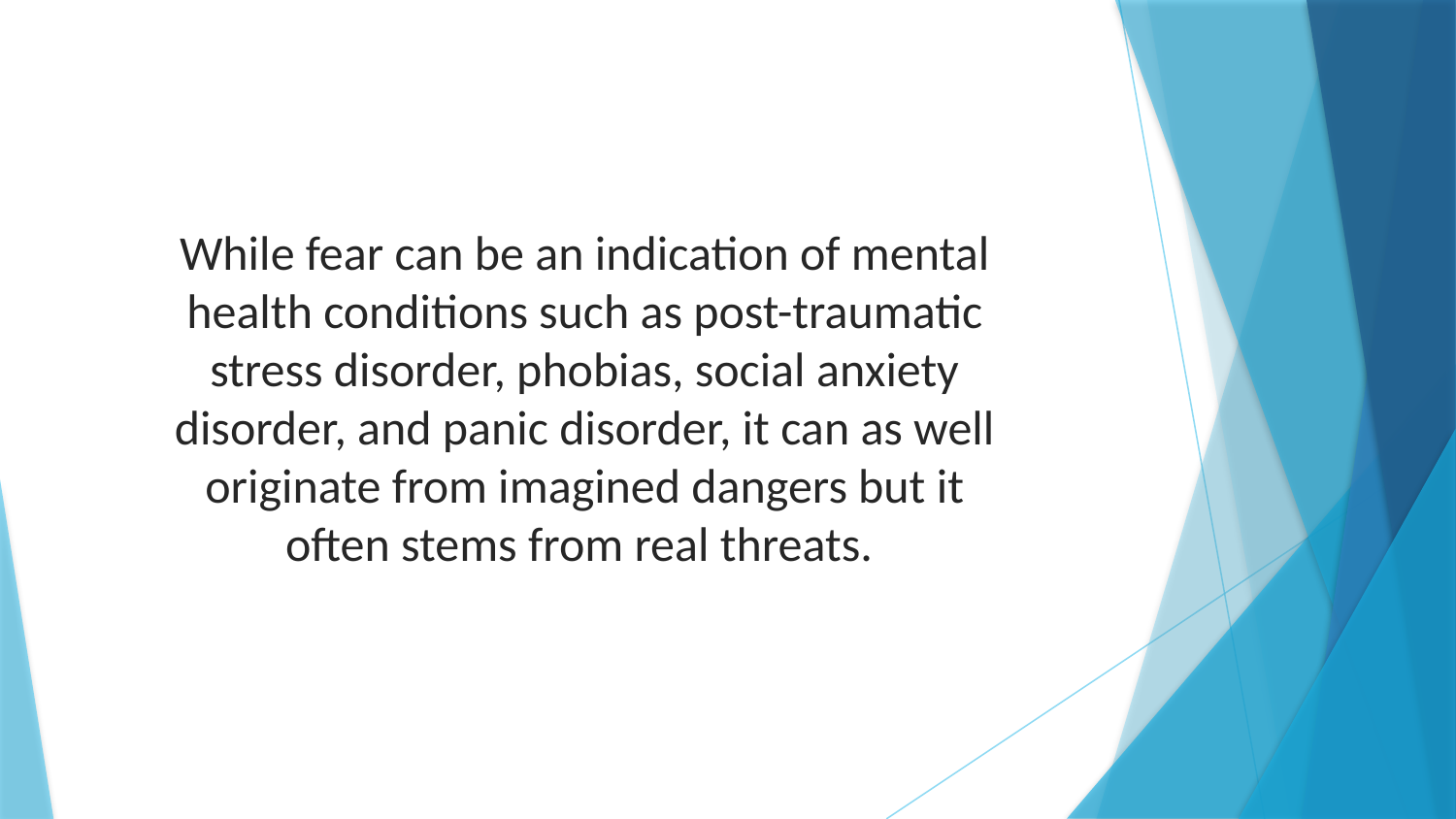

While fear can be an indication of mental health conditions such as post-traumatic stress disorder, phobias, social anxiety disorder, and panic disorder, it can as well originate from imagined dangers but it often stems from real threats.